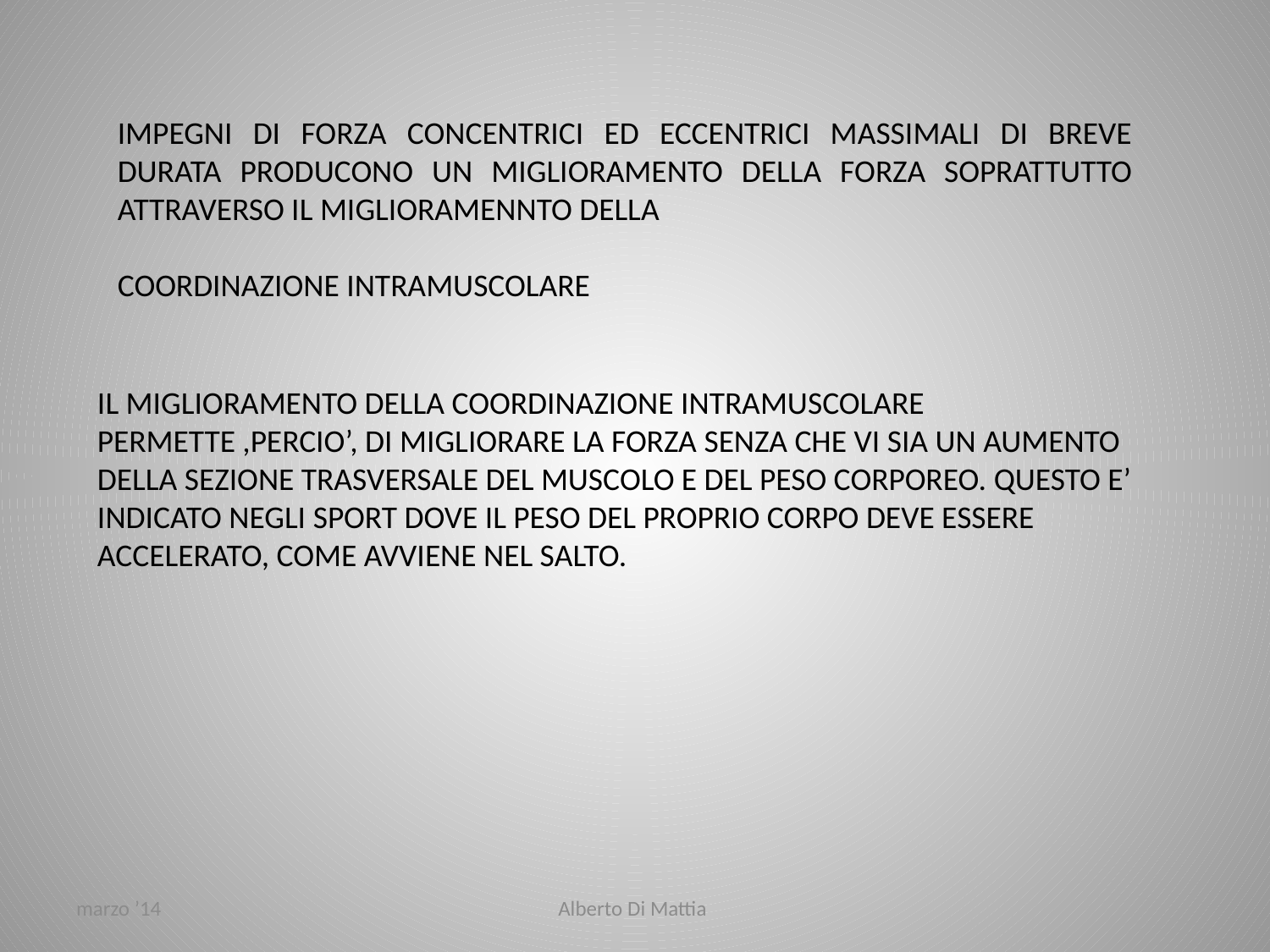

IMPEGNI DI FORZA CONCENTRICI ED ECCENTRICI MASSIMALI DI BREVE DURATA PRODUCONO UN MIGLIORAMENTO DELLA FORZA SOPRATTUTTO ATTRAVERSO IL MIGLIORAMENNTO DELLA

COORDINAZIONE INTRAMUSCOLARE
IL MIGLIORAMENTO DELLA COORDINAZIONE INTRAMUSCOLARE
PERMETTE ,PERCIO’, DI MIGLIORARE LA FORZA SENZA CHE VI SIA UN AUMENTO DELLA SEZIONE TRASVERSALE DEL MUSCOLO E DEL PESO CORPOREO. QUESTO E’ INDICATO NEGLI SPORT DOVE IL PESO DEL PROPRIO CORPO DEVE ESSERE ACCELERATO, COME AVVIENE NEL SALTO.
marzo ’14
Alberto Di Mattia